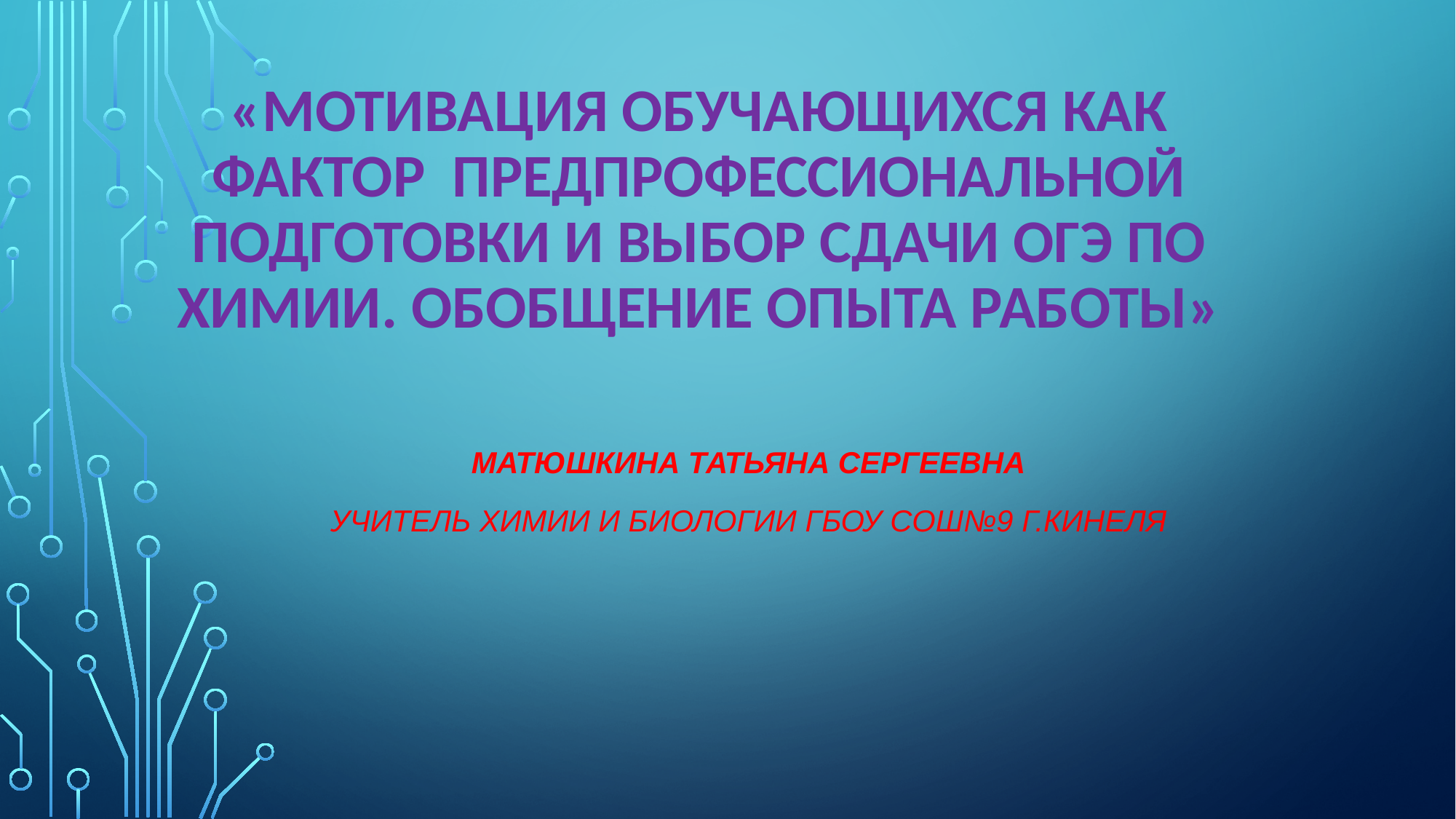

# «Мотивация обучающихся как фактор  предпрофессиональной подготовки и выбор сдачи ОГЭ по химии. Обобщение опыта работы»
Матюшкина Татьяна Сергеевна
учитель химии и биологии ГБОУ СОШ№9 г.Кинеля